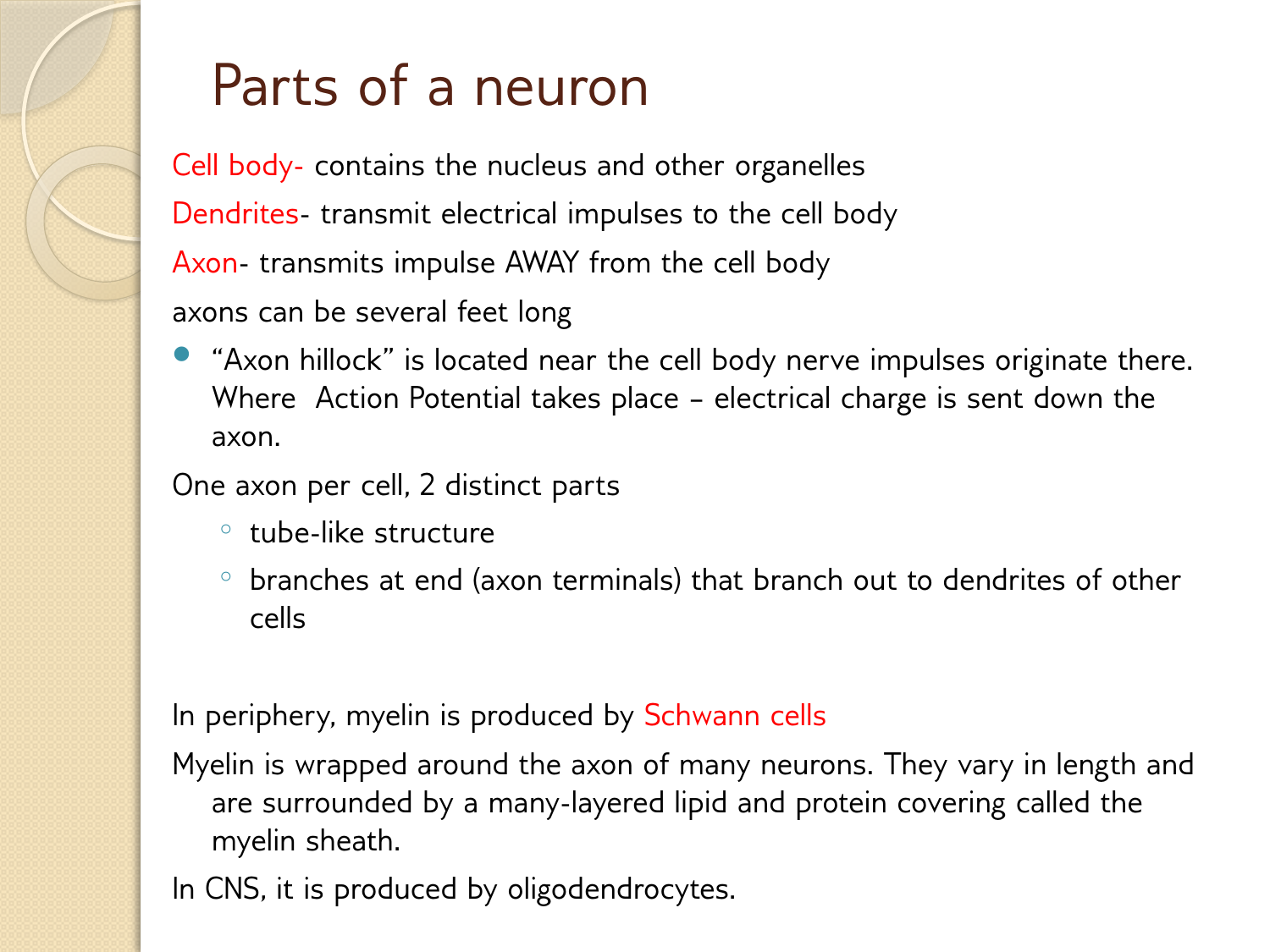

# Parts of a neuron
Cell body- contains the nucleus and other organelles
Dendrites- transmit electrical impulses to the cell body
Axon- transmits impulse AWAY from the cell body
axons can be several feet long
“Axon hillock” is located near the cell body nerve impulses originate there. Where  Action Potential takes place – electrical charge is sent down the axon.
One axon per cell, 2 distinct parts
tube-like structure
branches at end (axon terminals) that branch out to dendrites of other cells

In periphery, myelin is produced by Schwann cells
Myelin is wrapped around the axon of many neurons. They vary in length and are surrounded by a many-layered lipid and protein covering called the myelin sheath.
In CNS, it is produced by oligodendrocytes.